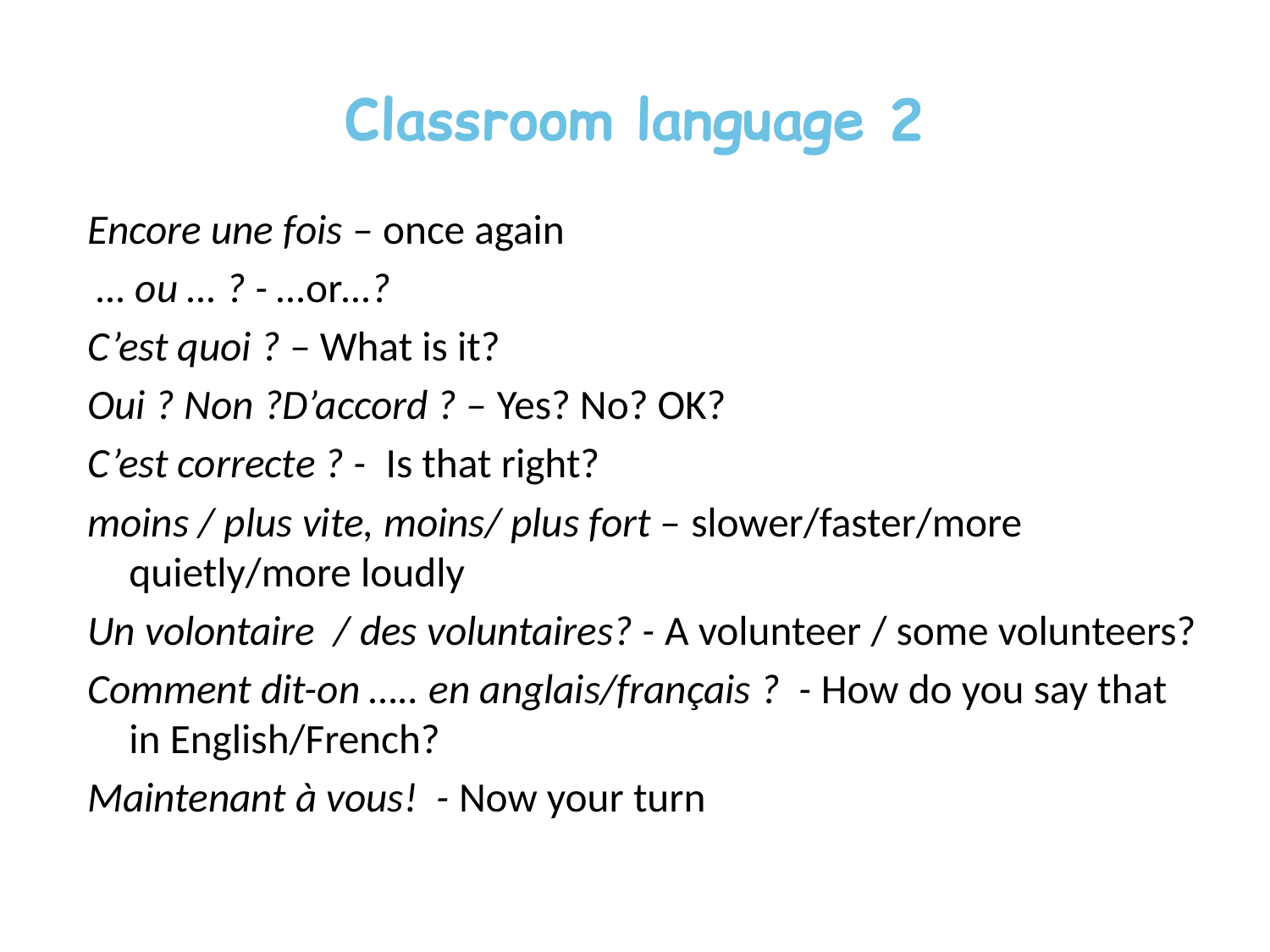

# Classroom language 2
Encore une fois – once again
 … ou … ? - …or…?
C’est quoi ? – What is it?
Oui ? Non ?D’accord ? – Yes? No? OK?
C’est correcte ? -  Is that right?
moins / plus vite, moins/ plus fort – slower/faster/more quietly/more loudly
Un volontaire  / des voluntaires? - A volunteer / some volunteers?
Comment dit-on ….. en anglais/français ?  - How do you say that in English/French?
Maintenant à vous!  - Now your turn